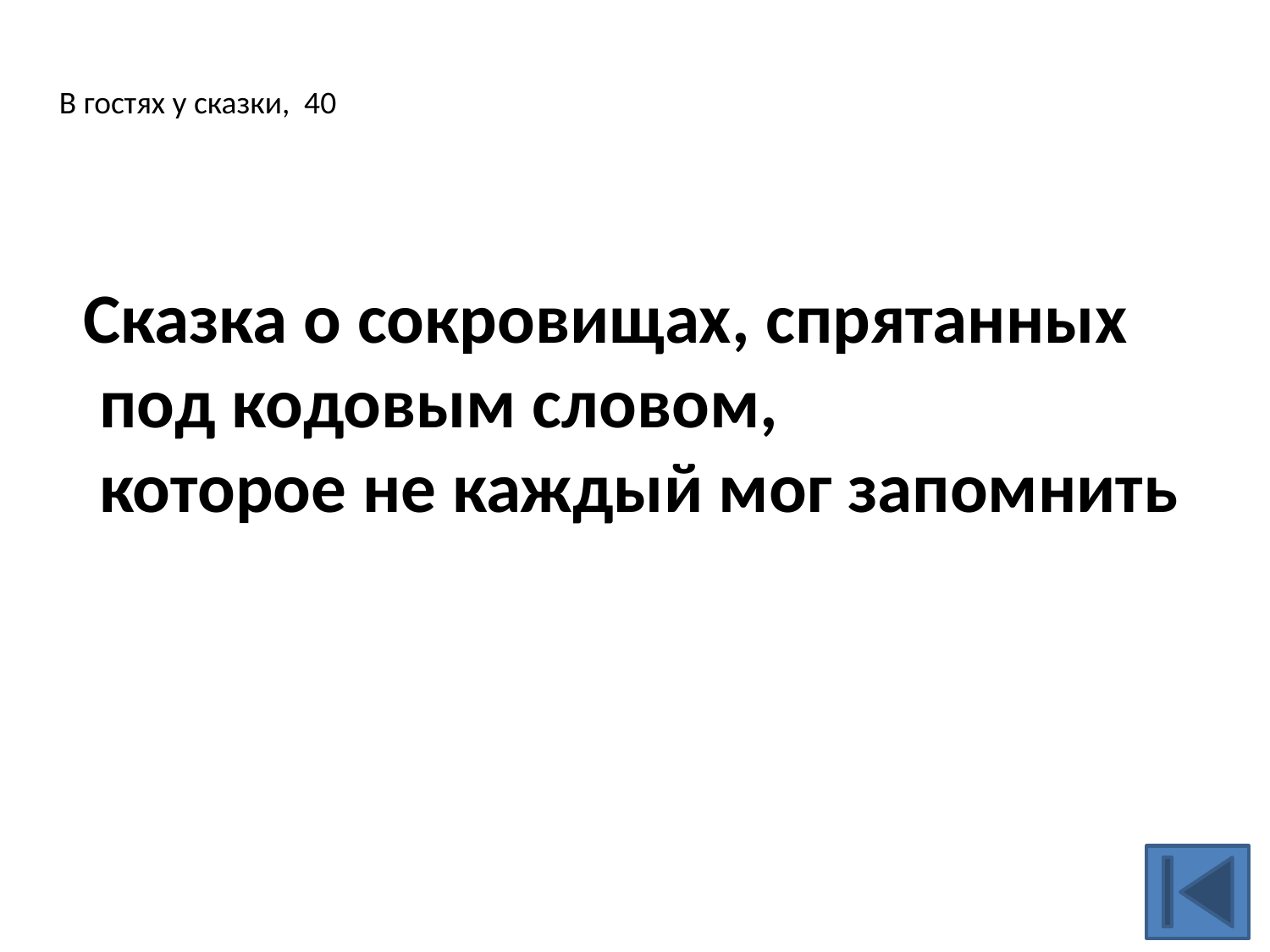

В гостях у сказки,  40
Сказка о сокровищах, спрятанных
 под кодовым словом,
 которое не каждый мог запомнить